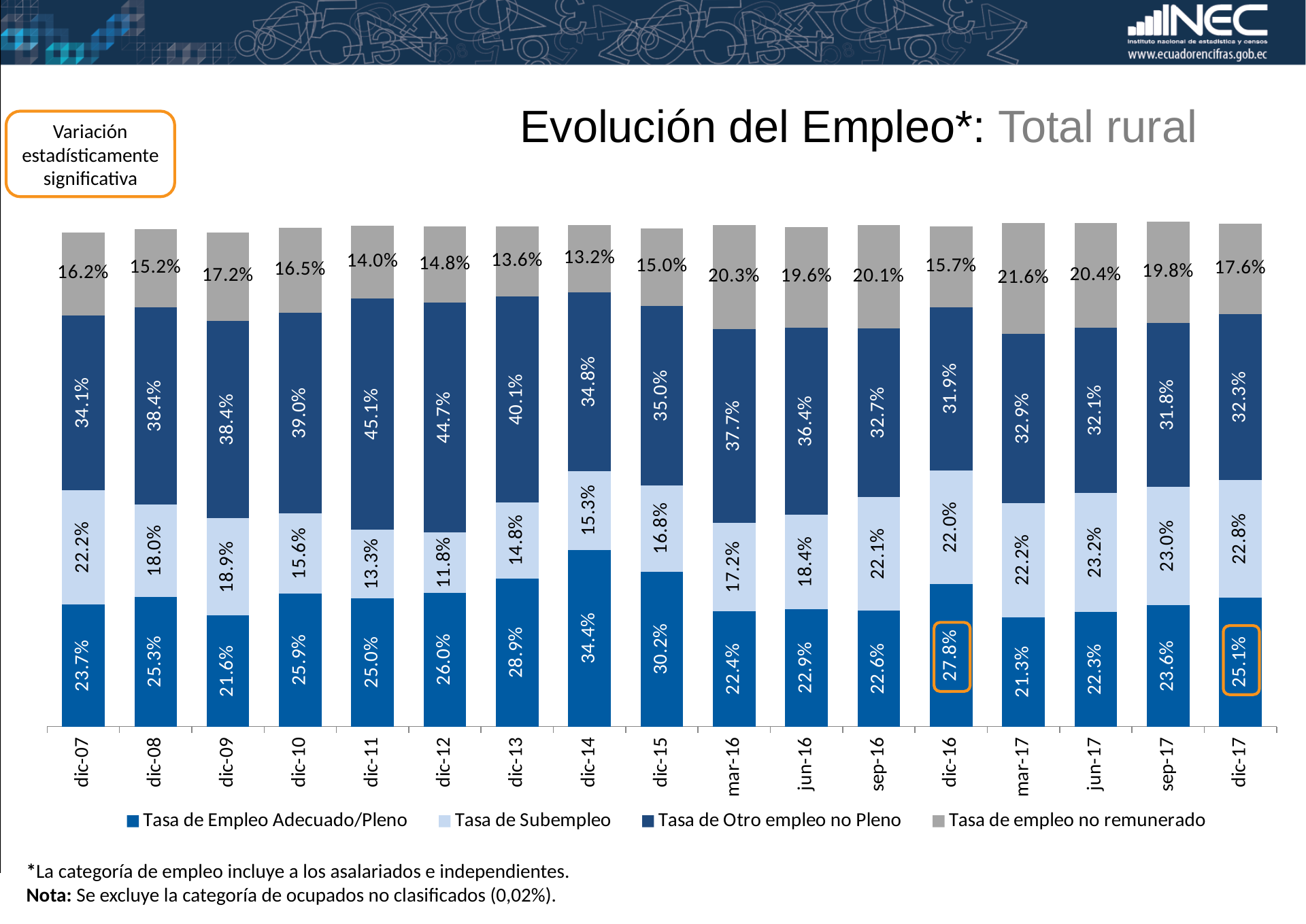

Evolución del Empleo*: Total rural
Variación estadísticamente significativa

### Chart

| Category | Tasa de Empleo Adecuado/Pleno | Tasa de Subempleo | Tasa de Otro empleo no Pleno | Tasa de empleo no remunerado |
|---|---|---|---|---|
| dic-07 | 0.23749571942484476 | 0.22205166549837027 | 0.3408099196677641 | 0.16181161241075695 |
| dic-08 | 0.25259825110626144 | 0.179540149177612 | 0.38432880925107854 | 0.1521597559957316 |
| dic-09 | 0.21619285568885752 | 0.18904207590767386 | 0.38445311398950893 | 0.17153452834040223 |
| dic-10 | 0.25920477544518006 | 0.15590730469041106 | 0.3900146533898481 | 0.16540041776354042 |
| dic-11 | 0.25001235125560245 | 0.13266957023082243 | 0.4510438516006601 | 0.14042714662119551 |
| dic-12 | 0.2600468868040416 | 0.11772755407201886 | 0.44744758615308505 | 0.1479138806534635 |
| dic-13 | 0.2885006860653149 | 0.14782695491629808 | 0.40056880728069766 | 0.13607001737172414 |
| dic-14 | 0.3440621515662532 | 0.15297455994098388 | 0.3475886065988609 | 0.13174608808037033 |
| dic-15 | 0.30180004577407293 | 0.16751806376279815 | 0.349873960327926 | 0.1500456475991929 |
| mar-16 | 0.22444620599197346 | 0.17208084473691326 | 0.3766799613091562 | 0.2026425004913323 |
| jun-16 | 0.2286751223488065 | 0.18365945204951062 | 0.36380870455170317 | 0.1958365745882631 |
| sep-16 | 0.22565325271065373 | 0.22144373600243508 | 0.3271791494398024 | 0.20119459798455788 |
| dic-16 | 0.2776268902541928 | 0.22042142268958706 | 0.31853043419319 | 0.15727291224281903 |
| mar-17 | 0.21319214704983286 | 0.22198422584517538 | 0.3288705479981646 | 0.2159030701087292 |
| jun-17 | 0.2226947047283442 | 0.23217515835216823 | 0.32084977308850327 | 0.20426276314816916 |
| sep-17 | 0.23626390475675713 | 0.23038904622781245 | 0.3184583001345387 | 0.19796741842961296 |
| dic-17 | 0.25138745229408366 | 0.22846222765365734 | 0.3230617508364598 | 0.17588707039526644 |

*La categoría de empleo incluye a los asalariados e independientes.
Nota: Se excluye la categoría de ocupados no clasificados (0,02%).